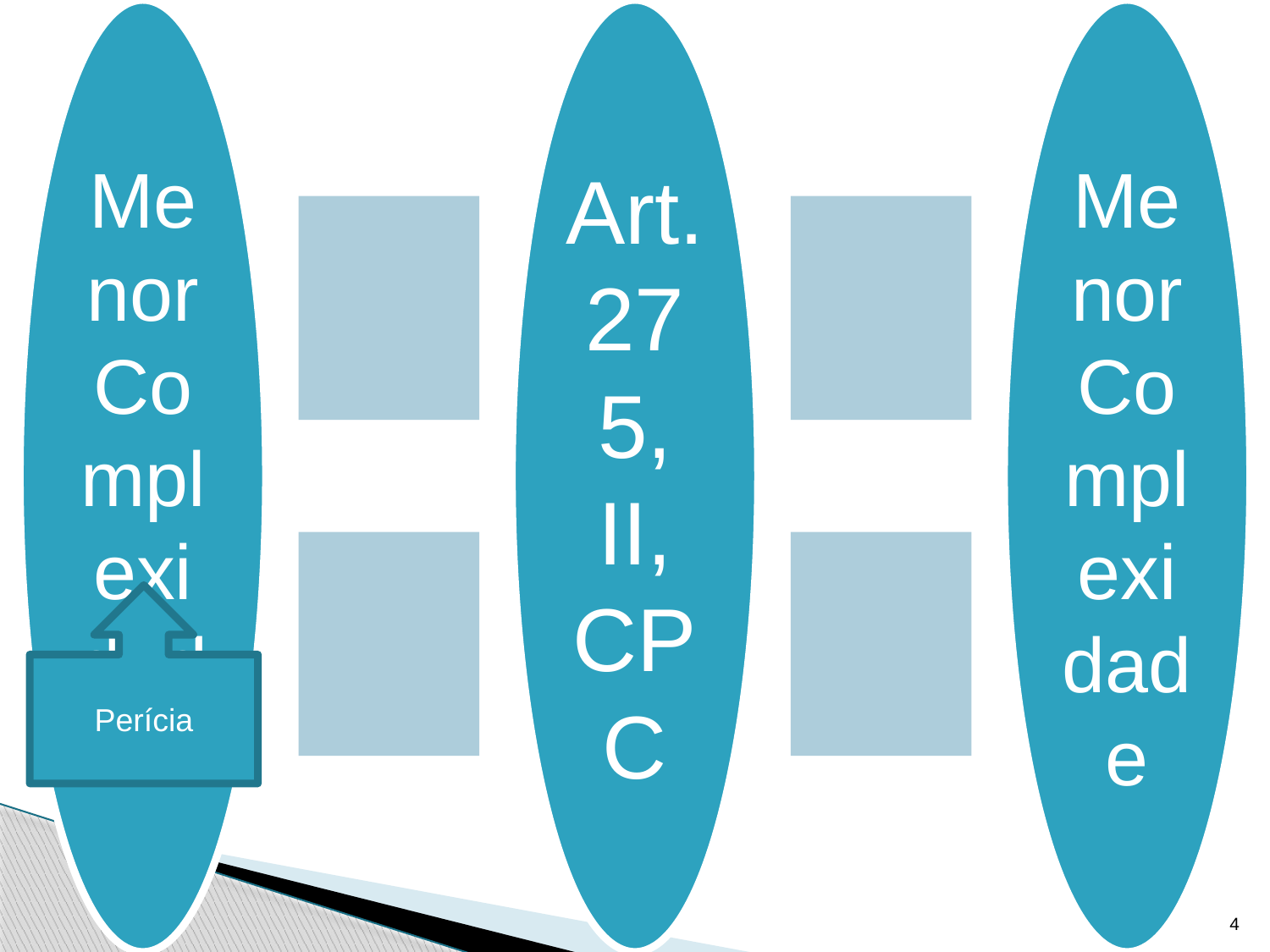

Menor Complexidade
Art. 275, II, CPC
Menor Complexidade
Perícia
4